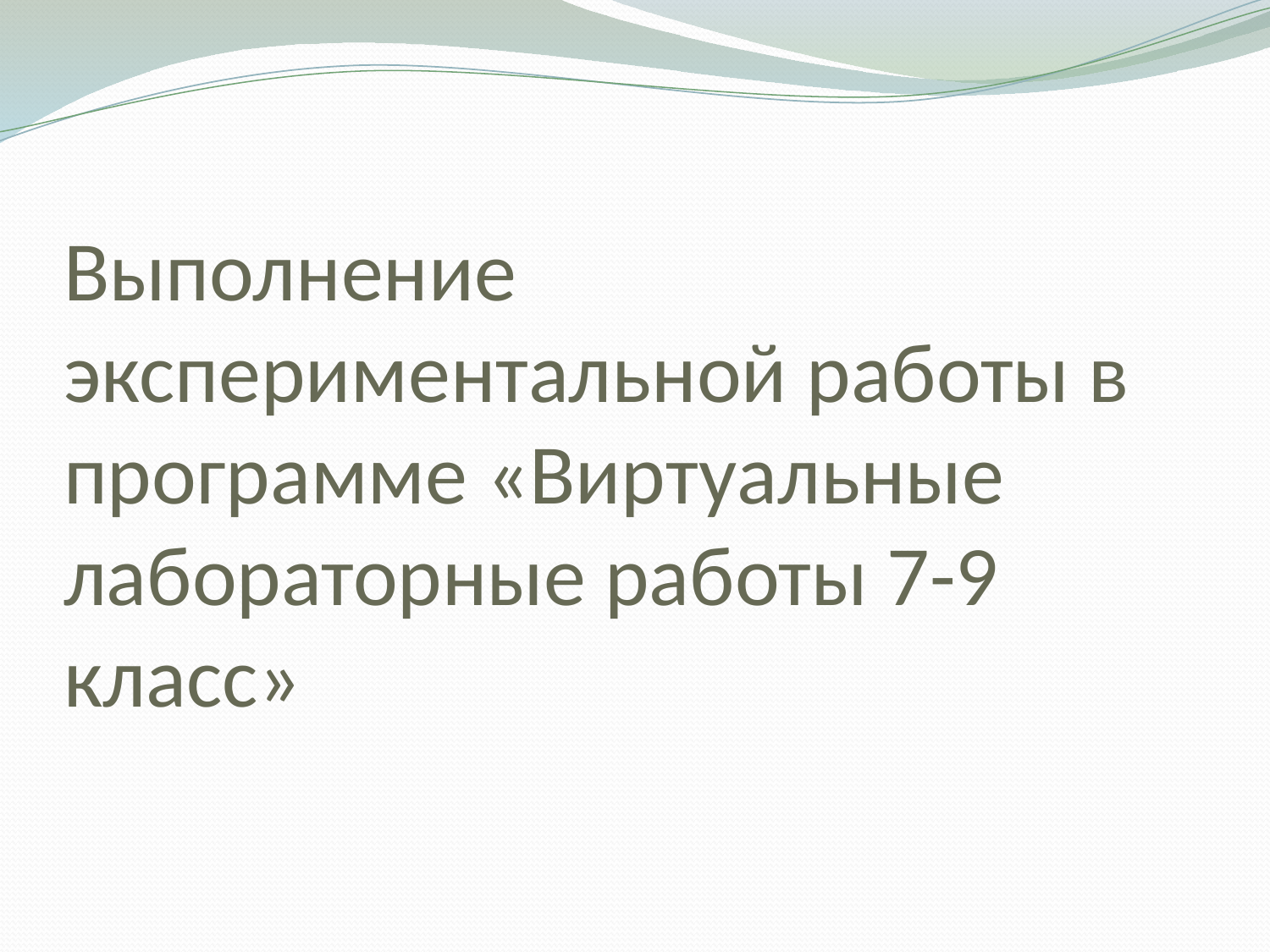

# Выполнение экспериментальной работы в программе «Виртуальные лабораторные работы 7-9 класс»